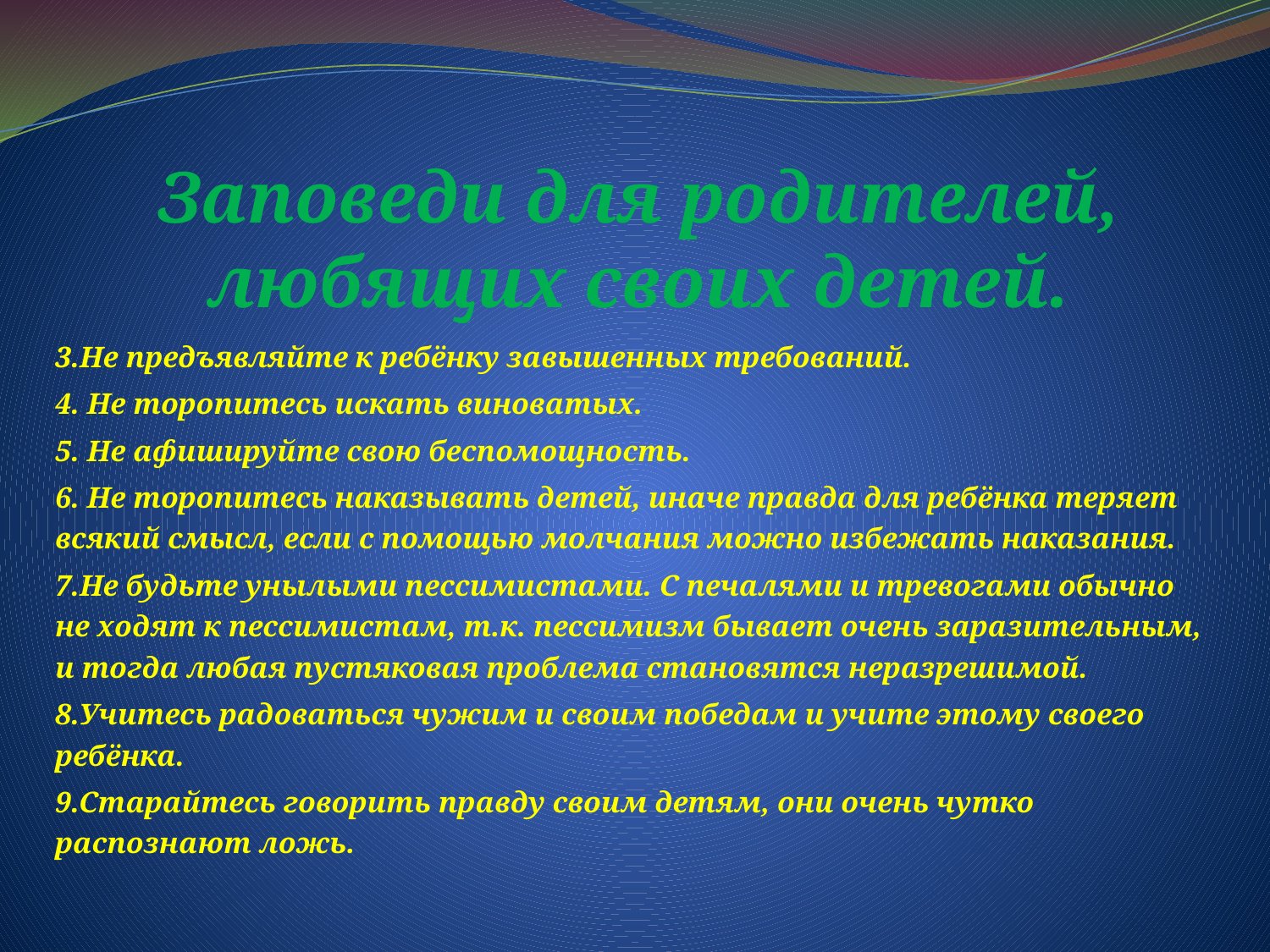

# Заповеди для родителей, любящих своих детей.
3.Не предъявляйте к ребёнку завышенных требований.
4. Не торопитесь искать виноватых.
5. Не афишируйте свою беспомощность.
6. Не торопитесь наказывать детей, иначе правда для ребёнка теряет всякий смысл, если с помощью молчания можно избежать наказания.
7.Не будьте унылыми пессимистами. С печалями и тревогами обычно не ходят к пессимистам, т.к. пессимизм бывает очень заразительным, и тогда любая пустяковая проблема становятся неразрешимой.
8.Учитесь радоваться чужим и своим победам и учите этому своего ребёнка.
9.Старайтесь говорить правду своим детям, они очень чутко распознают ложь.